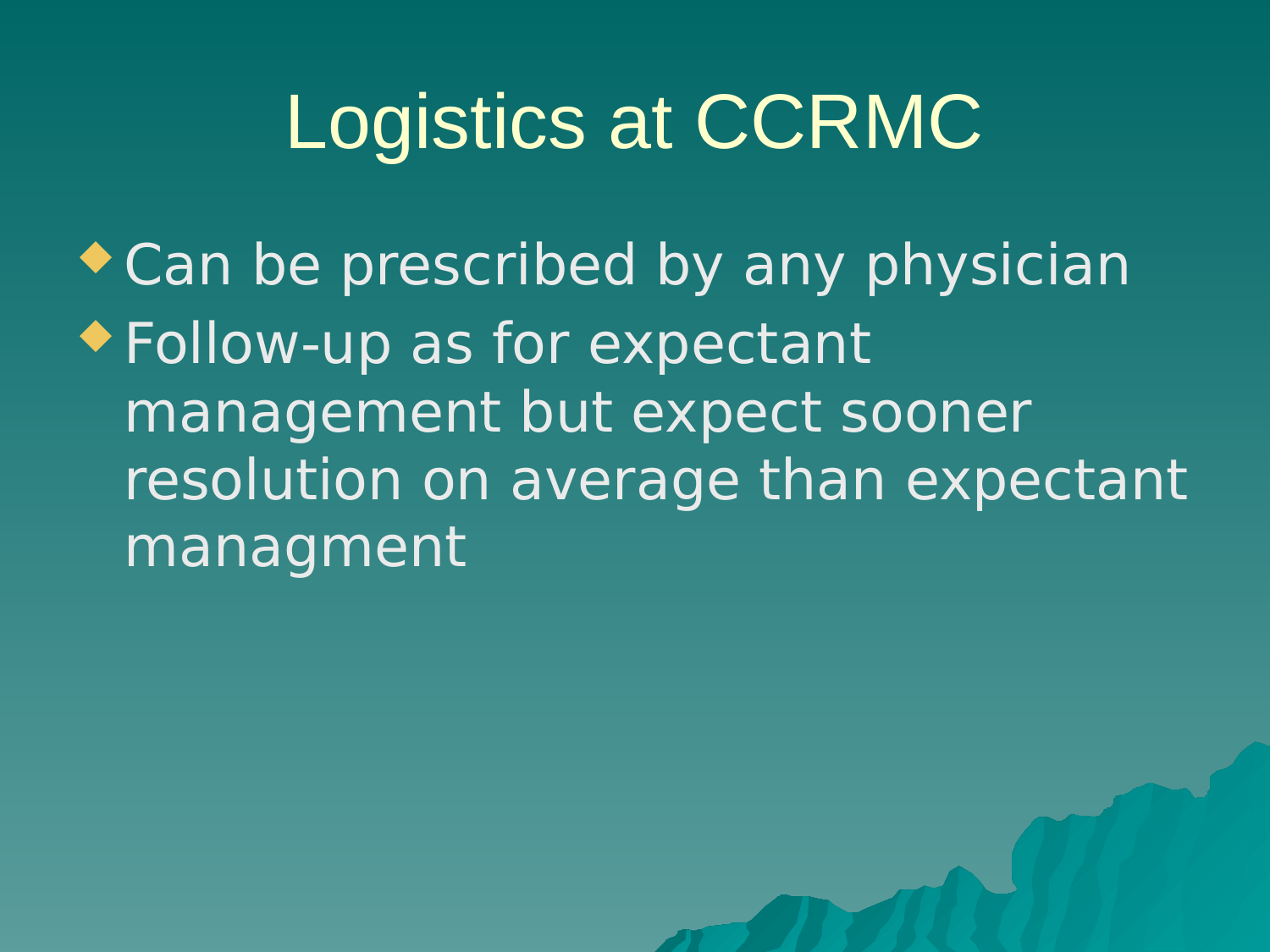

# Logistics at CCRMC
Can be prescribed by any physician
Follow-up as for expectant management but expect sooner resolution on average than expectant managment